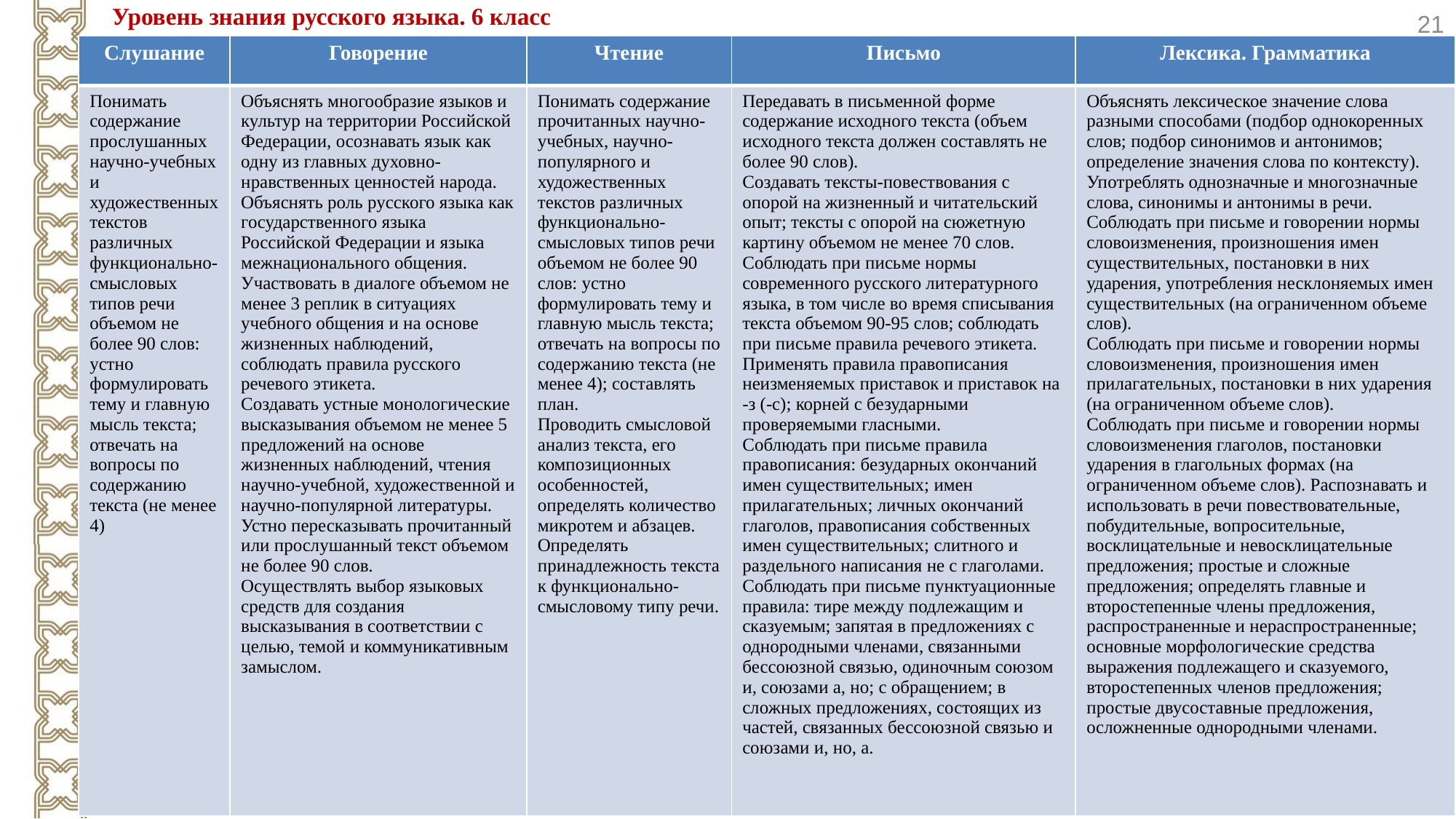

Уровень знания русского языка. 6 класс
21
| Слушание | Говорение | Чтение | Письмо | Лексика. Грамматика |
| --- | --- | --- | --- | --- |
| Понимать содержание прослушанных научно-учебных и художественных текстов различных функционально-смысловых типов речи объемом не более 90 слов: устно формулировать тему и главную мысль текста; отвечать на вопросы по содержанию текста (не менее 4) | Объяснять многообразие языков и культур на территории Российской Федерации, осознавать язык как одну из главных духовно-нравственных ценностей народа. Объяснять роль русского языка как государственного языка Российской Федерации и языка межнационального общения. Участвовать в диалоге объемом не менее 3 реплик в ситуациях учебного общения и на основе жизненных наблюдений, соблюдать правила русского речевого этикета. Создавать устные монологические высказывания объемом не менее 5 предложений на основе жизненных наблюдений, чтения научно-учебной, художественной и научно-популярной литературы. Устно пересказывать прочитанный или прослушанный текст объемом не более 90 слов. Осуществлять выбор языковых средств для создания высказывания в соответствии с целью, темой и коммуникативным замыслом. | Понимать содержание прочитанных научно-учебных, научно-популярного и художественных текстов различных функционально-смысловых типов речи объемом не более 90 слов: устно формулировать тему и главную мысль текста; отвечать на вопросы по содержанию текста (не менее 4); составлять план. Проводить смысловой анализ текста, его композиционных особенностей, определять количество микротем и абзацев. Определять принадлежность текста к функционально-смысловому типу речи. | Передавать в письменной форме содержание исходного текста (объем исходного текста должен составлять не более 90 слов). Создавать тексты-повествования с опорой на жизненный и читательский опыт; тексты с опорой на сюжетную картину объемом не менее 70 слов. Соблюдать при письме нормы современного русского литературного языка, в том числе во время списывания текста объемом 90-95 слов; соблюдать при письме правила речевого этикета. Применять правила правописания неизменяемых приставок и приставок на -з (-с); корней с безударными проверяемыми гласными. Соблюдать при письме правила правописания: безударных окончаний имен существительных; имен прилагательных; личных окончаний глаголов, правописания собственных имен существительных; слитного и раздельного написания не с глаголами. Соблюдать при письме пунктуационные правила: тире между подлежащим и сказуемым; запятая в предложениях с однородными членами, связанными бессоюзной связью, одиночным союзом и, союзами а, но; с обращением; в сложных предложениях, состоящих из частей, связанных бессоюзной связью и союзами и, но, а. | Объяснять лексическое значение слова разными способами (подбор однокоренных слов; подбор синонимов и антонимов; определение значения слова по контексту). Употреблять однозначные и многозначные слова, синонимы и антонимы в речи. Соблюдать при письме и говорении нормы словоизменения, произношения имен существительных, постановки в них ударения, употребления несклоняемых имен существительных (на ограниченном объеме слов). Соблюдать при письме и говорении нормы словоизменения, произношения имен прилагательных, постановки в них ударения (на ограниченном объеме слов). Соблюдать при письме и говорении нормы словоизменения глаголов, постановки ударения в глагольных формах (на ограниченном объеме слов). Распознавать и использовать в речи повествовательные, побудительные, вопросительные, восклицательные и невосклицательные предложения; простые и сложные предложения; определять главные и второстепенные члены предложения, распространенные и нераспространенные; основные морфологические средства выражения подлежащего и сказуемого, второстепенных членов предложения; простые двусоставные предложения, осложненные однородными членами. |